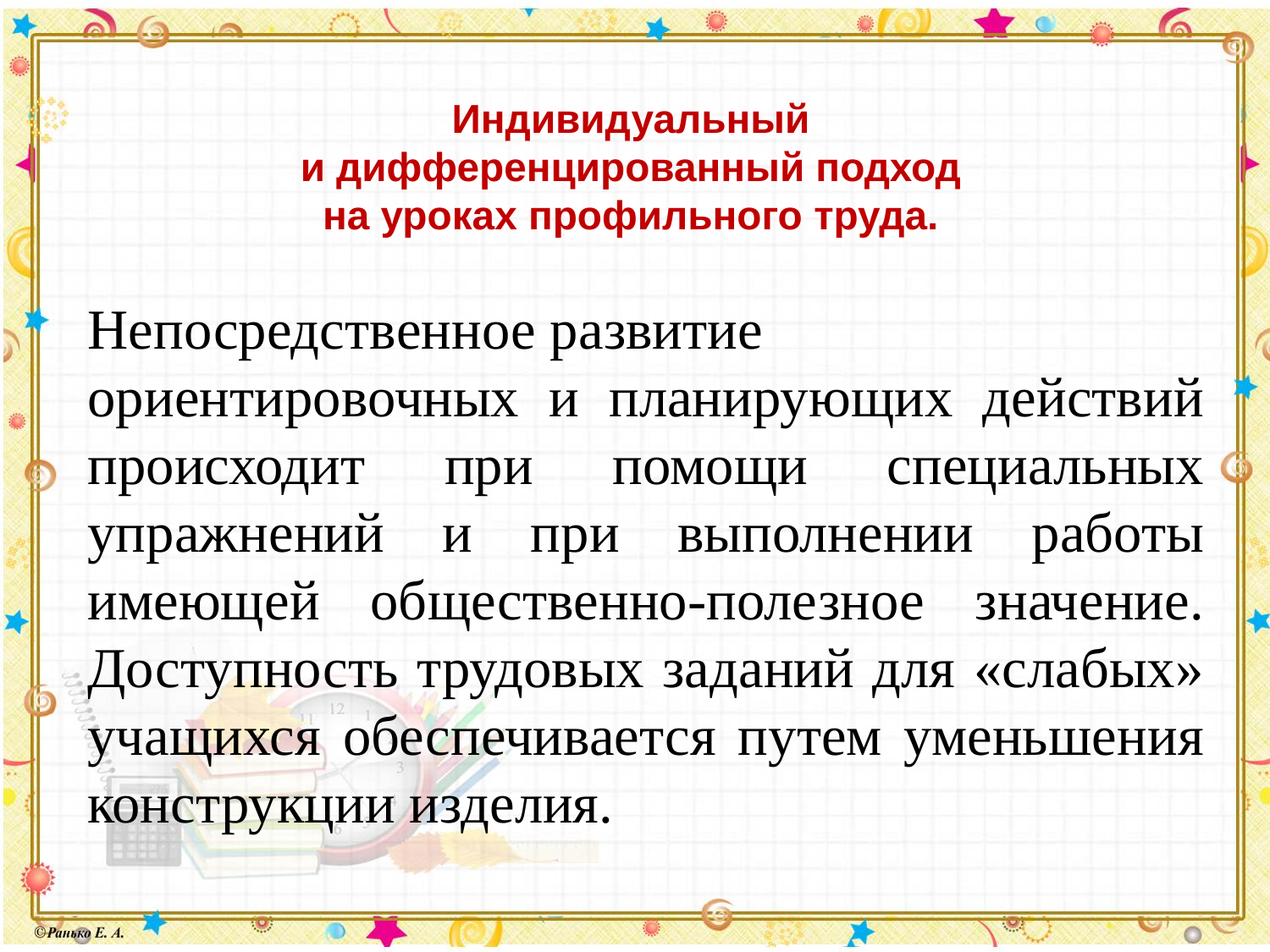

# Индивидуальный и дифференцированный подход на уроках профильного труда.
Непосредственное развитие
ориентировочных и планирующих действий происходит при помощи специальных упражнений и при выполнении работы имеющей общественно-полезное значение. Доступность трудовых заданий для «слабых» учащихся обеспечивается путем уменьшения конструкции изделия.